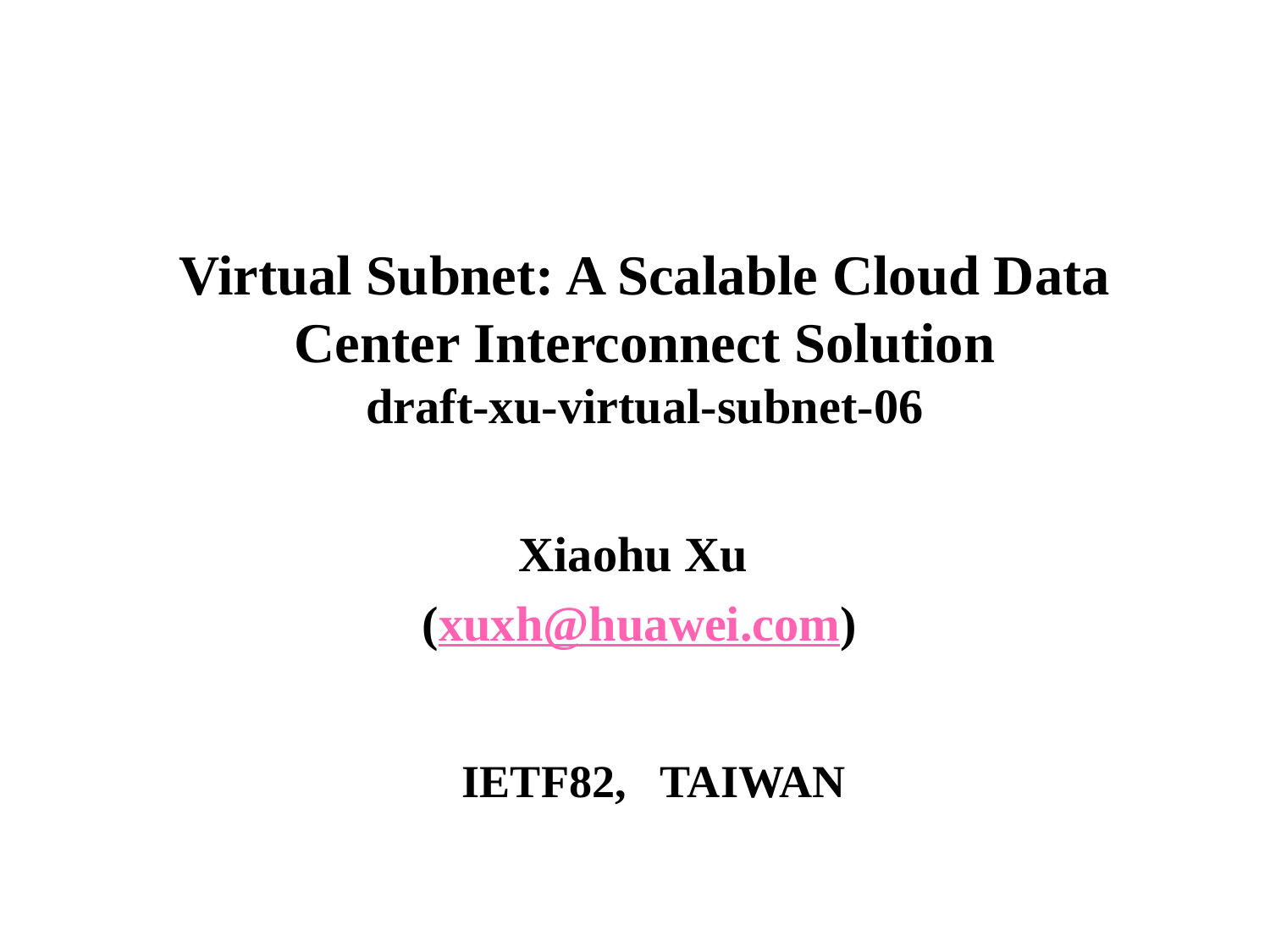

# Virtual Subnet: A Scalable Cloud Data Center Interconnect Solution draft-xu-virtual-subnet-06
Xiaohu Xu
(xuxh@huawei.com)

IETF82,   TAIWAN